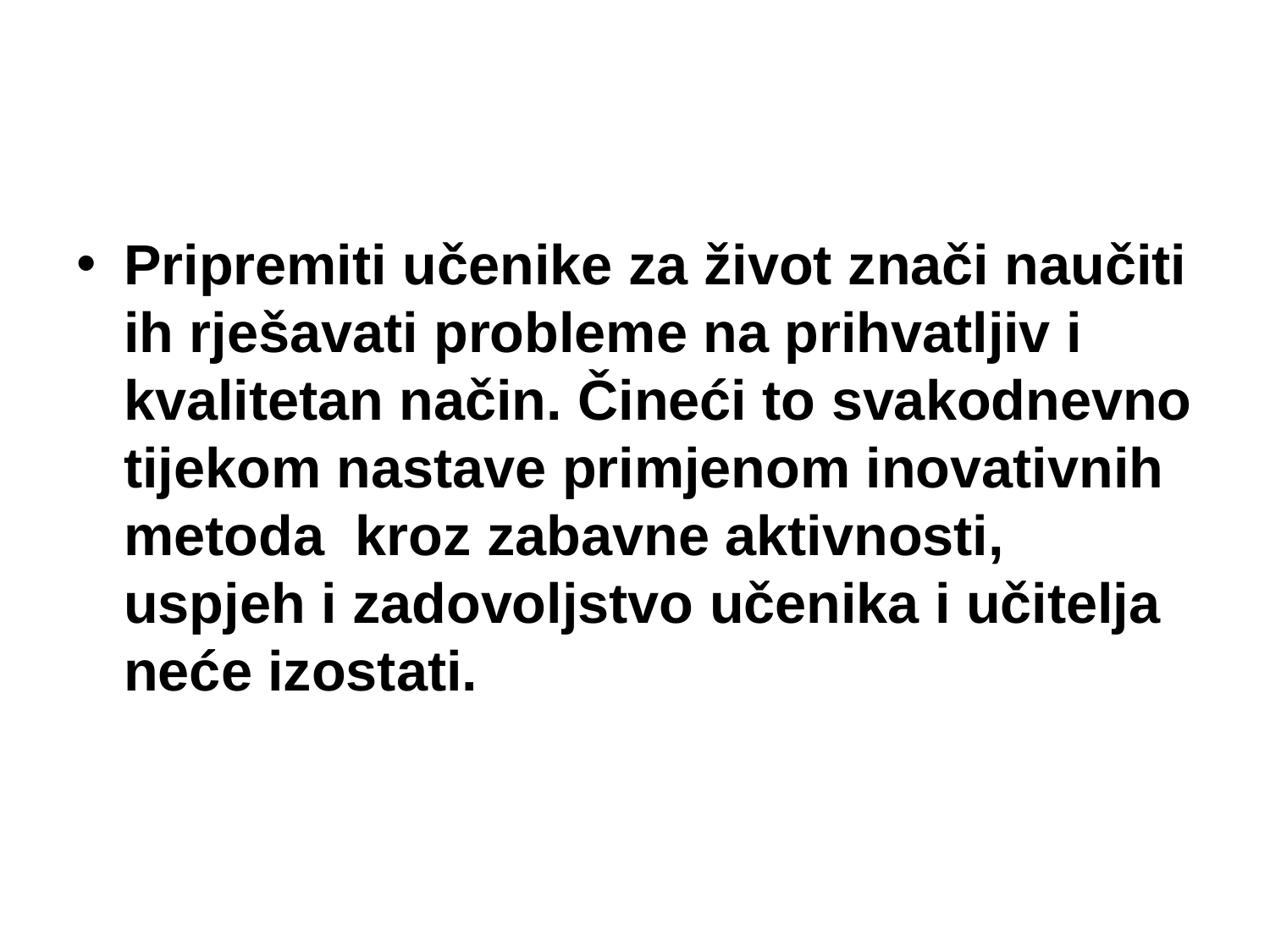

#
Pripremiti učenike za život znači naučiti ih rješavati probleme na prihvatljiv i kvalitetan način. Čineći to svakodnevno tijekom nastave primjenom inovativnih metoda  kroz zabavne aktivnosti, uspjeh i zadovoljstvo učenika i učitelja neće izostati.